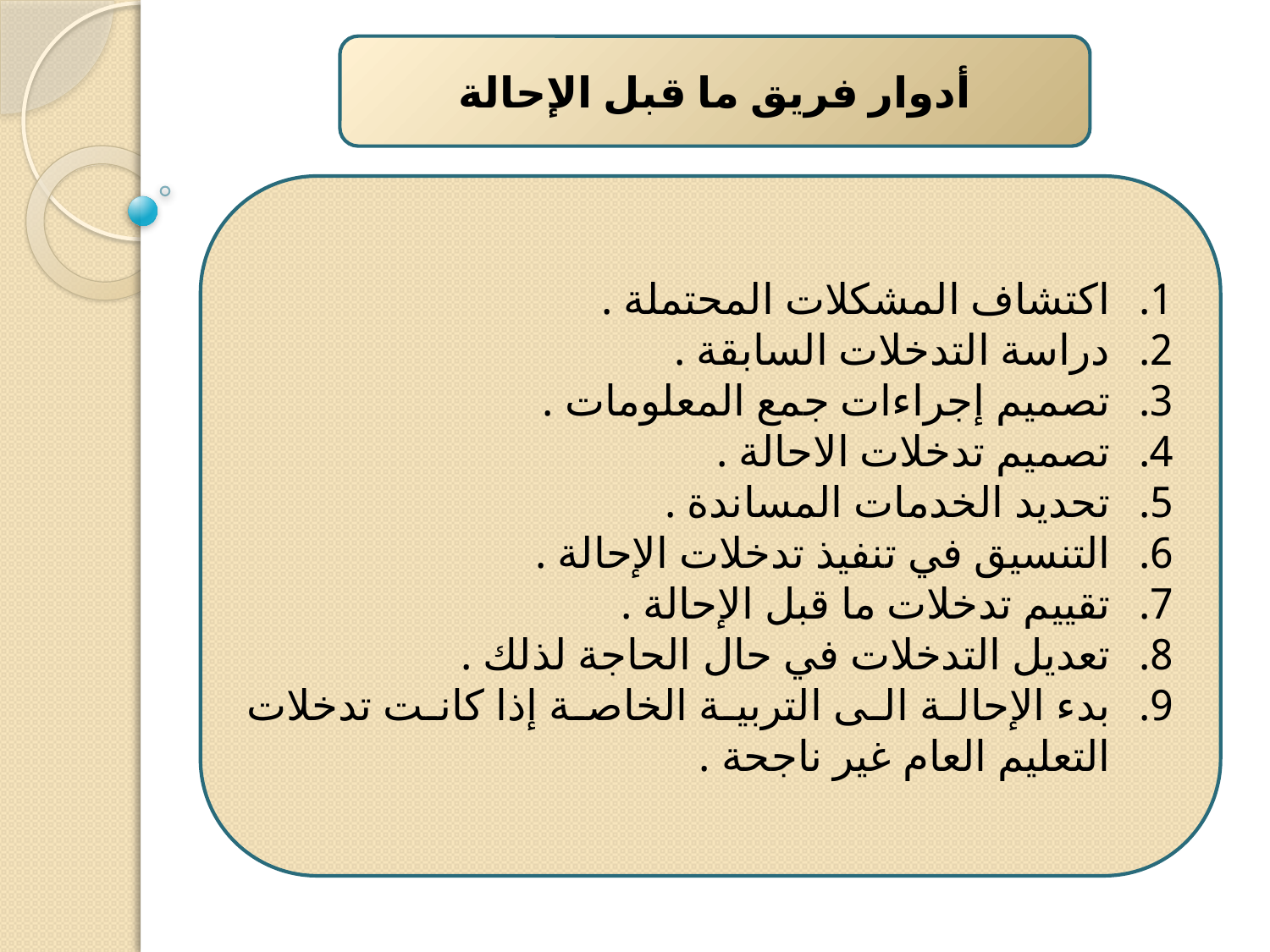

أدوار فريق ما قبل الإحالة
اكتشاف المشكلات المحتملة .
دراسة التدخلات السابقة .
تصميم إجراءات جمع المعلومات .
تصميم تدخلات الاحالة .
تحديد الخدمات المساندة .
التنسيق في تنفيذ تدخلات الإحالة .
تقييم تدخلات ما قبل الإحالة .
تعديل التدخلات في حال الحاجة لذلك .
بدء الإحالة الى التربية الخاصة إذا كانت تدخلات التعليم العام غير ناجحة .